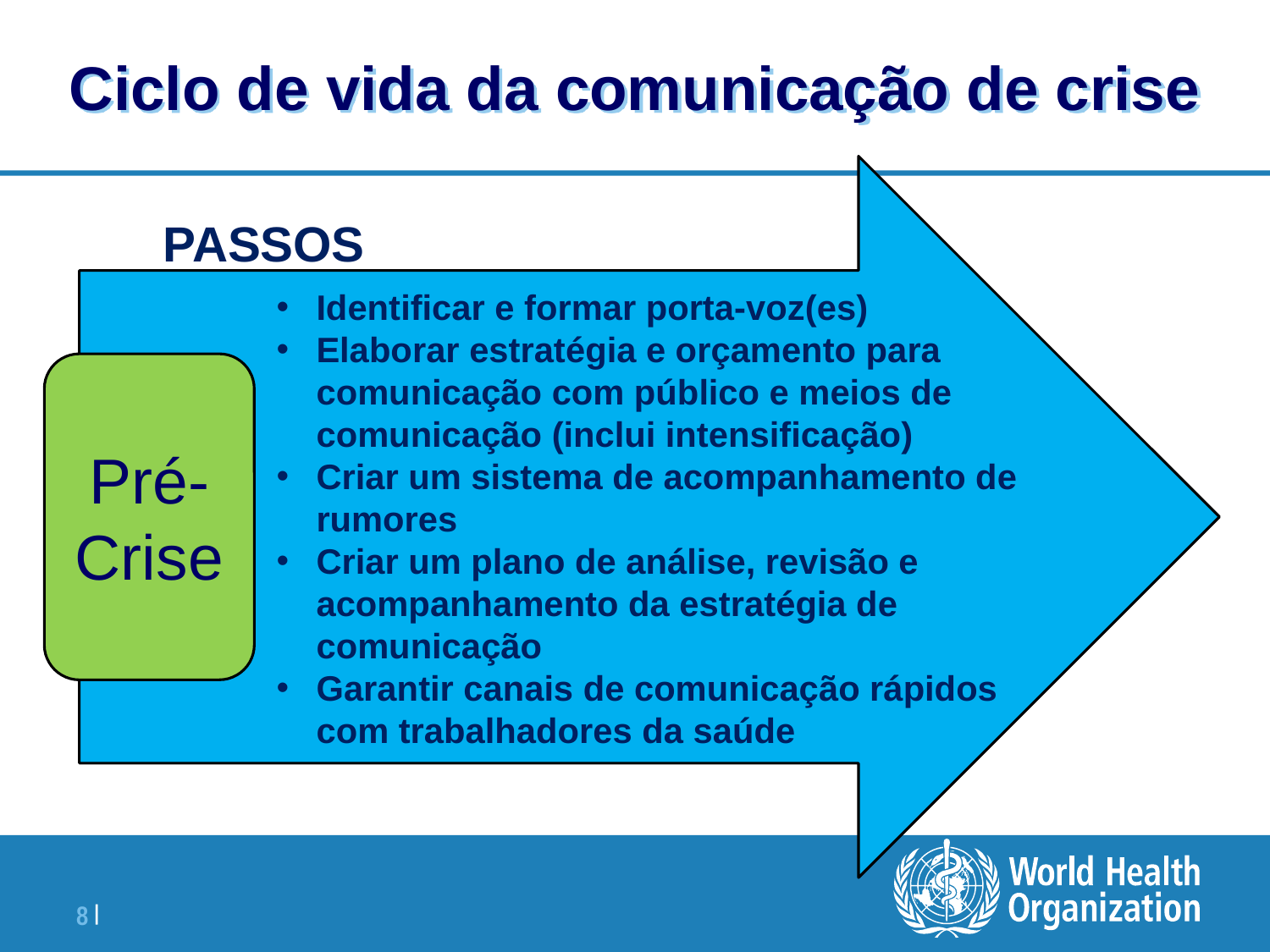

# Ciclo de vida da comunicação de crise

PASSOS
Identificar e formar porta-voz(es)
Elaborar estratégia e orçamento para comunicação com público e meios de comunicação (inclui intensificação)
Criar um sistema de acompanhamento de rumores
Criar um plano de análise, revisão e acompanhamento da estratégia de comunicação
Garantir canais de comunicação rápidos com trabalhadores da saúde

Pré-Crise